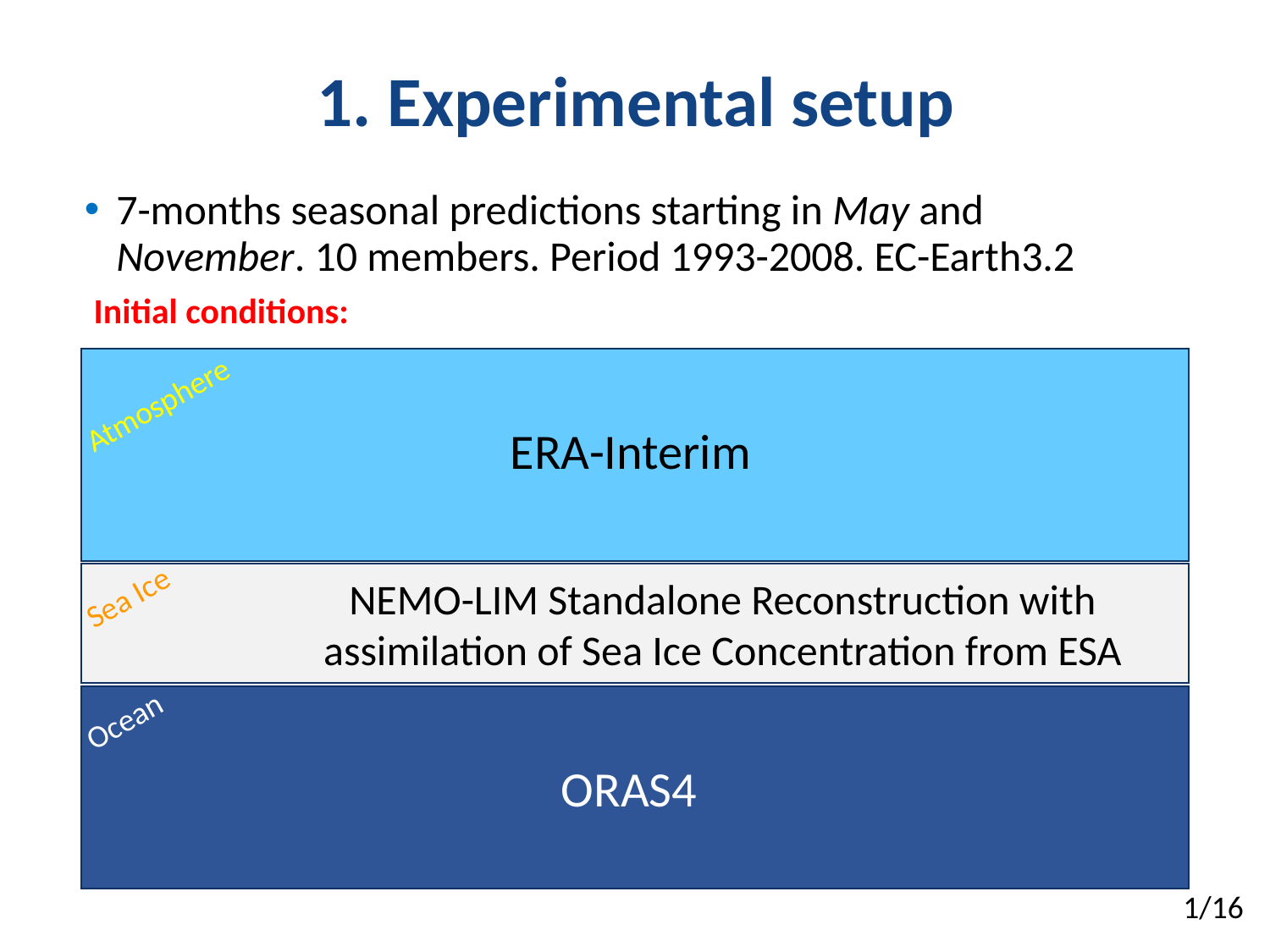

# 1. Experimental setup
7-months seasonal predictions starting in May and November. 10 members. Period 1993-2008. EC-Earth3.2
Initial conditions:

Atmosphere
ERA-Interim

NEMO-LIM Standalone Reconstruction with assimilation of Sea Ice Concentration from ESA
Sea Ice

Ocean
ORAS4
1/16